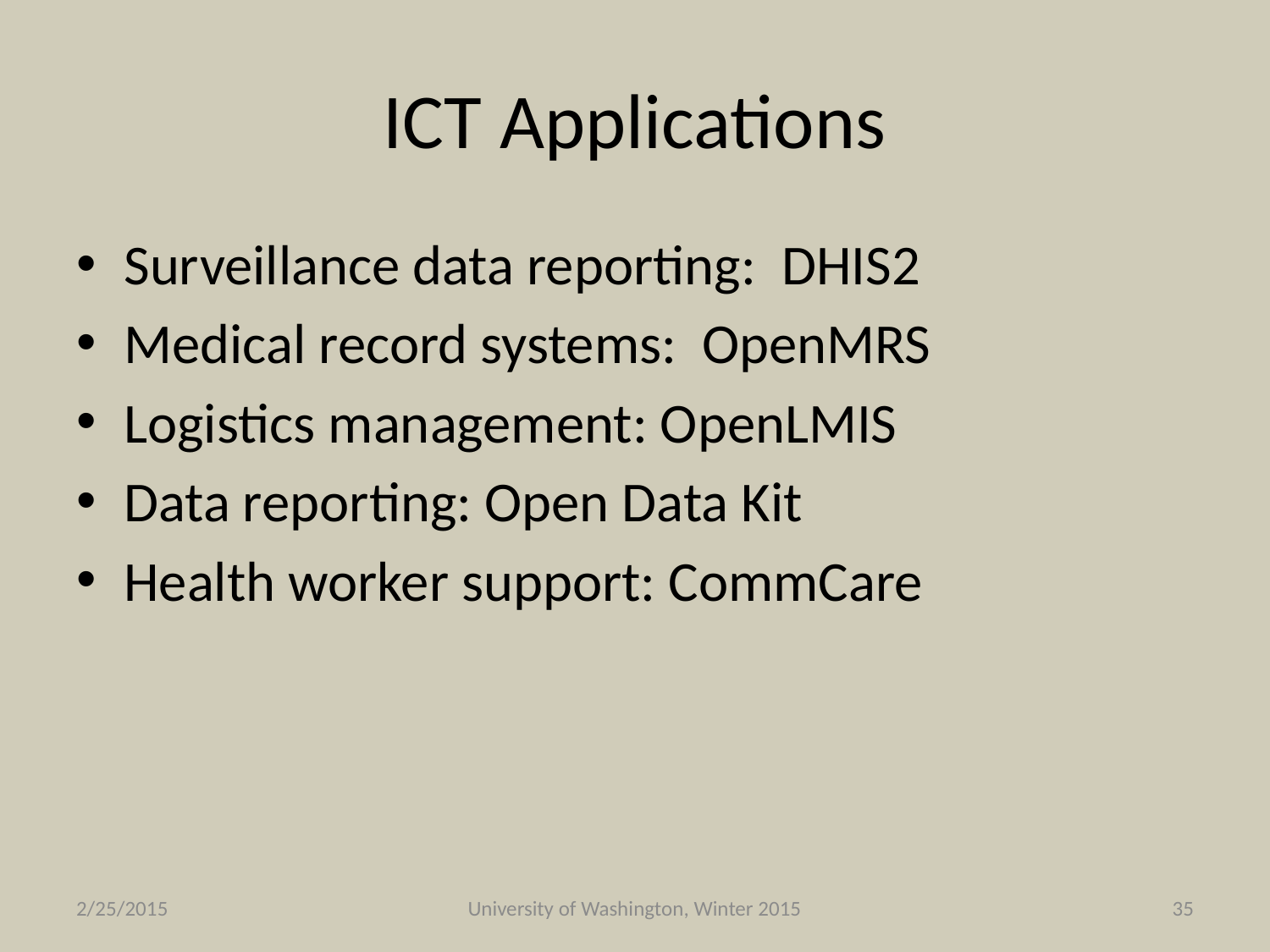

# ICT Applications
Surveillance data reporting:  DHIS2
Medical record systems:  OpenMRS
Logistics management: OpenLMIS
Data reporting: Open Data Kit
Health worker support: CommCare
2/25/2015
University of Washington, Winter 2015
35